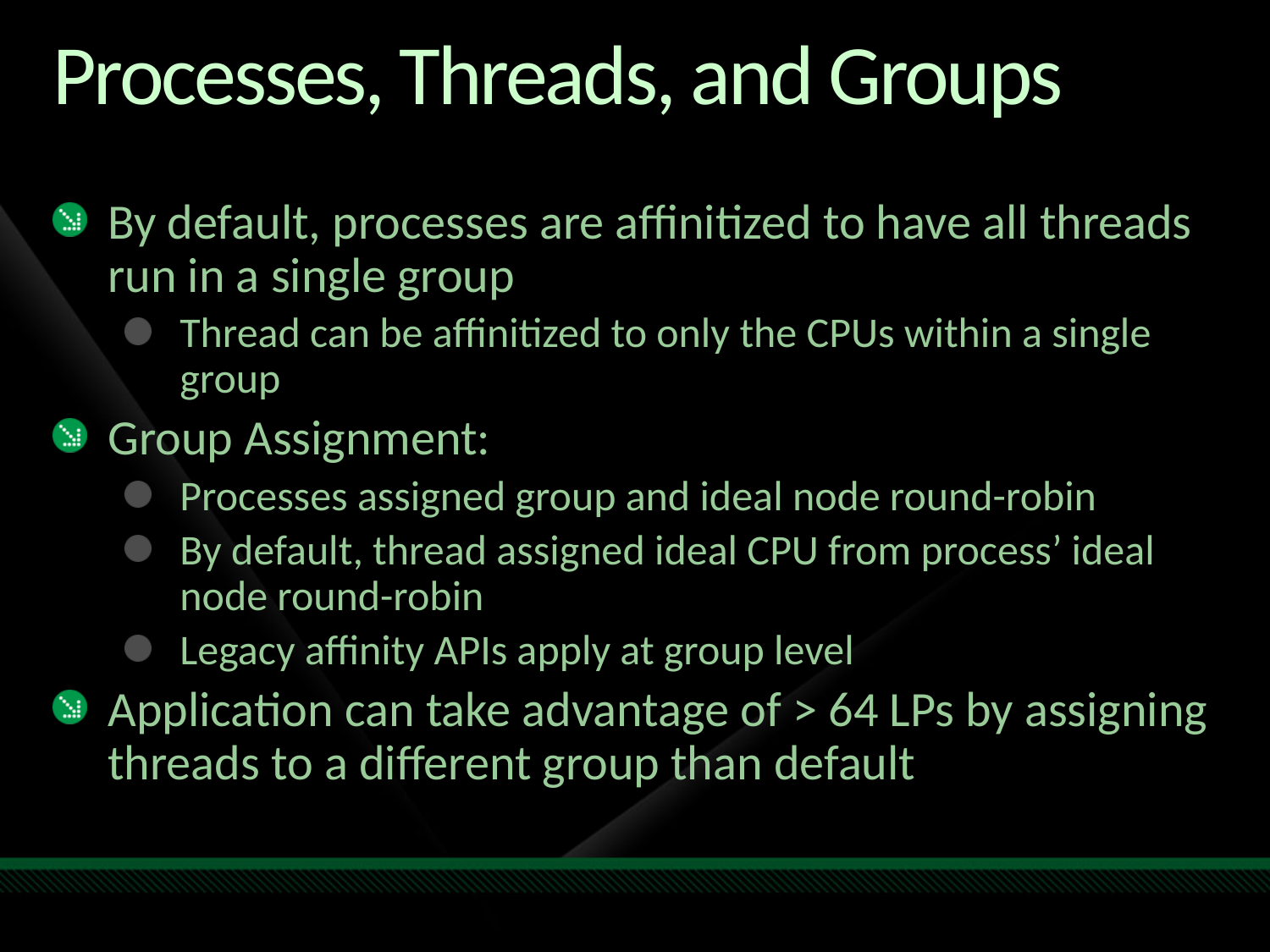

# Processes, Threads, and Groups
By default, processes are affinitized to have all threads run in a single group
Thread can be affinitized to only the CPUs within a single group
Group Assignment:
Processes assigned group and ideal node round-robin
By default, thread assigned ideal CPU from process’ ideal node round-robin
Legacy affinity APIs apply at group level
Application can take advantage of > 64 LPs by assigning threads to a different group than default